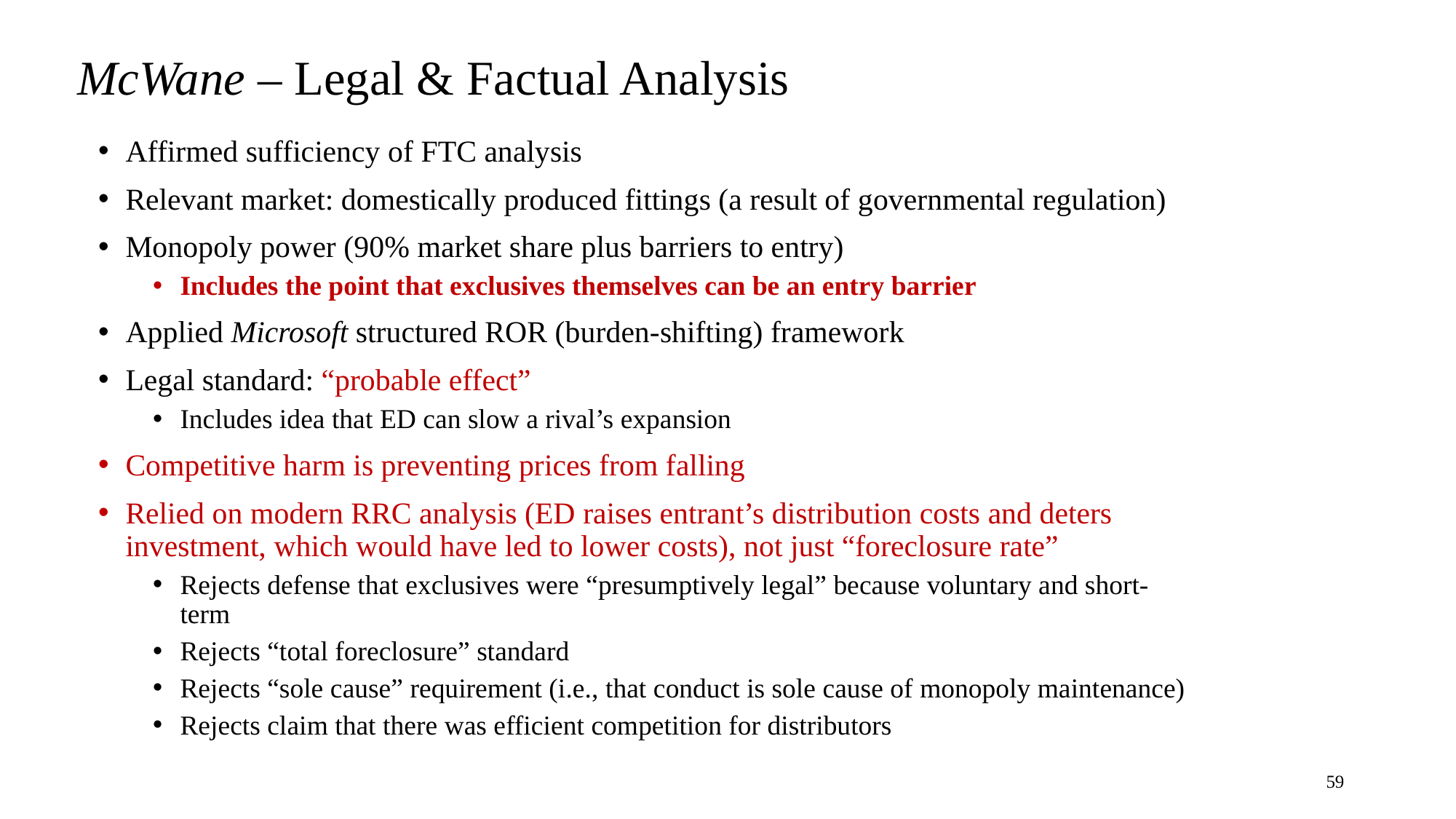

# McWane – Legal & Factual Analysis
Affirmed sufficiency of FTC analysis
Relevant market: domestically produced fittings (a result of governmental regulation)
Monopoly power (90% market share plus barriers to entry)
Includes the point that exclusives themselves can be an entry barrier
Applied Microsoft structured ROR (burden-shifting) framework
Legal standard: “probable effect”
Includes idea that ED can slow a rival’s expansion
Competitive harm is preventing prices from falling
Relied on modern RRC analysis (ED raises entrant’s distribution costs and deters investment, which would have led to lower costs), not just “foreclosure rate”
Rejects defense that exclusives were “presumptively legal” because voluntary and short-term
Rejects “total foreclosure” standard
Rejects “sole cause” requirement (i.e., that conduct is sole cause of monopoly maintenance)
Rejects claim that there was efficient competition for distributors

59